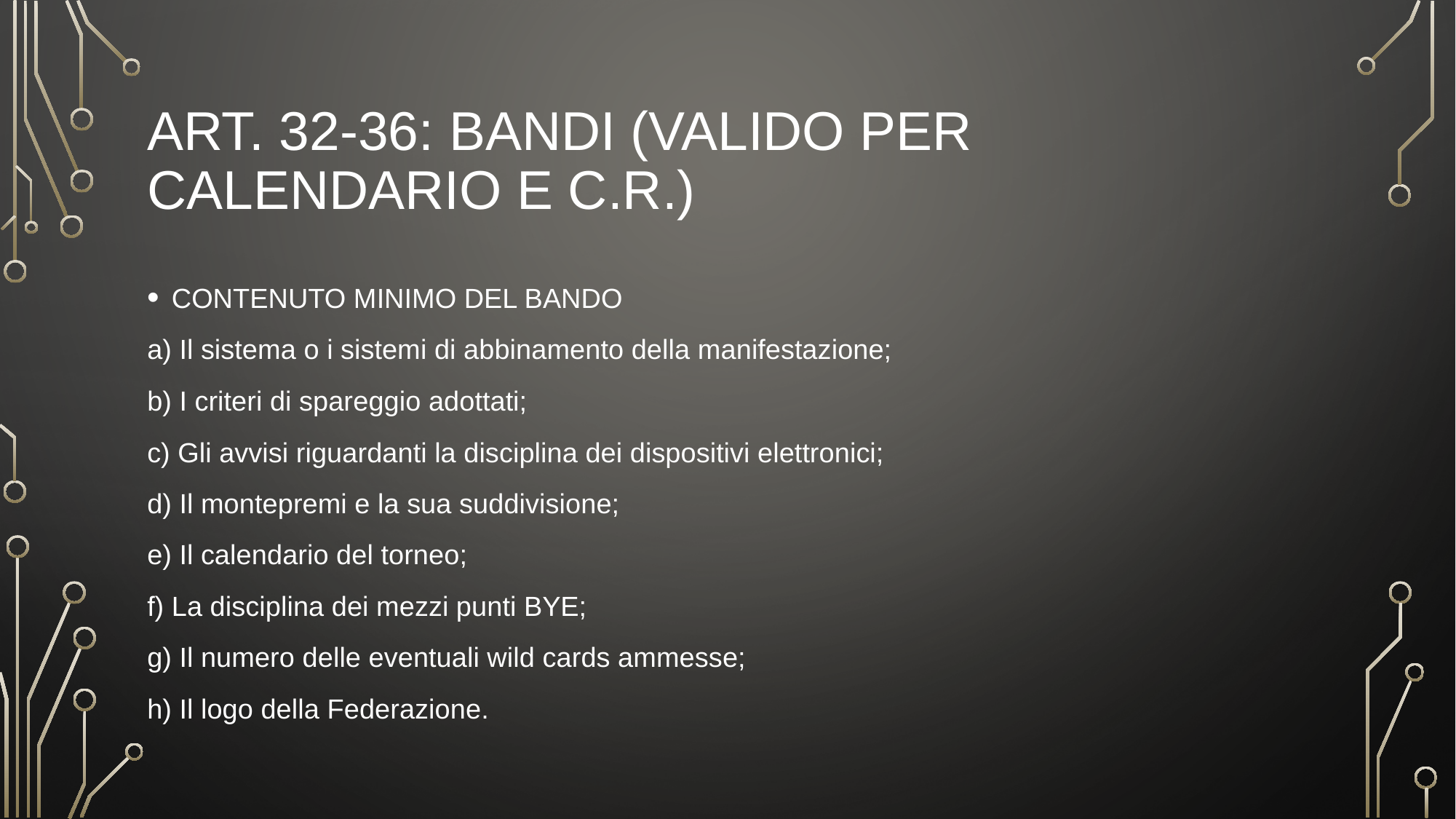

# ART. 32-36: BANDI (Valido per CALENDARIO E C.R.)
CONTENUTO MINIMO DEL BANDO
a) Il sistema o i sistemi di abbinamento della manifestazione;
b) I criteri di spareggio adottati;
c) Gli avvisi riguardanti la disciplina dei dispositivi elettronici;
d) Il montepremi e la sua suddivisione;
e) Il calendario del torneo;
f) La disciplina dei mezzi punti BYE;
g) Il numero delle eventuali wild cards ammesse;
h) Il logo della Federazione.